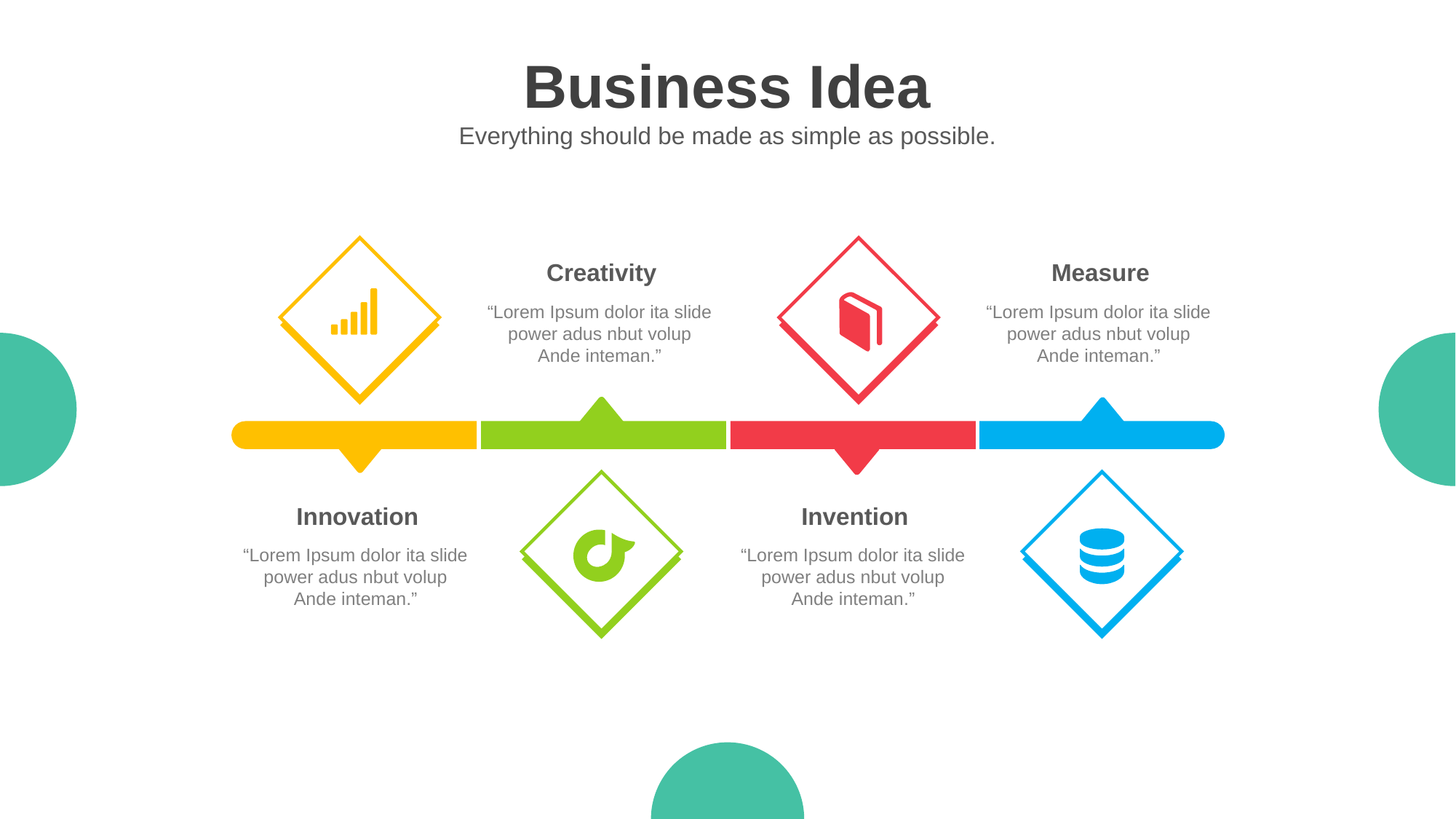

Business Idea
Everything should be made as simple as possible.
Creativity
“Lorem Ipsum dolor ita slide power adus nbut volup
Ande inteman.”
Measure
“Lorem Ipsum dolor ita slide power adus nbut volup
Ande inteman.”

Innovation
“Lorem Ipsum dolor ita slide power adus nbut volup
Ande inteman.”
Invention
“Lorem Ipsum dolor ita slide power adus nbut volup
Ande inteman.”